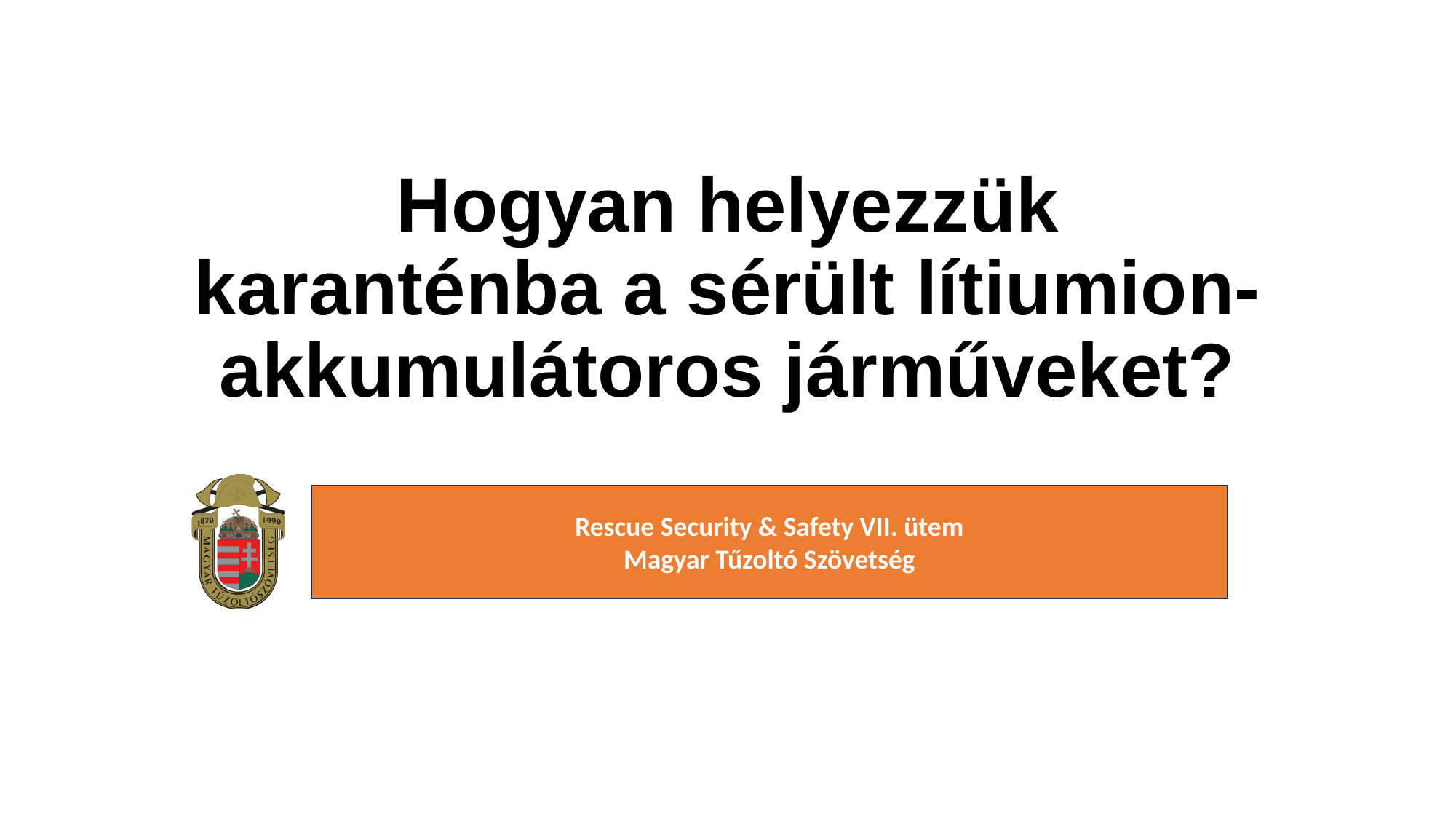

# Hogyan helyezzük karanténba a sérült lítiumion-akkumulátoros járműveket?